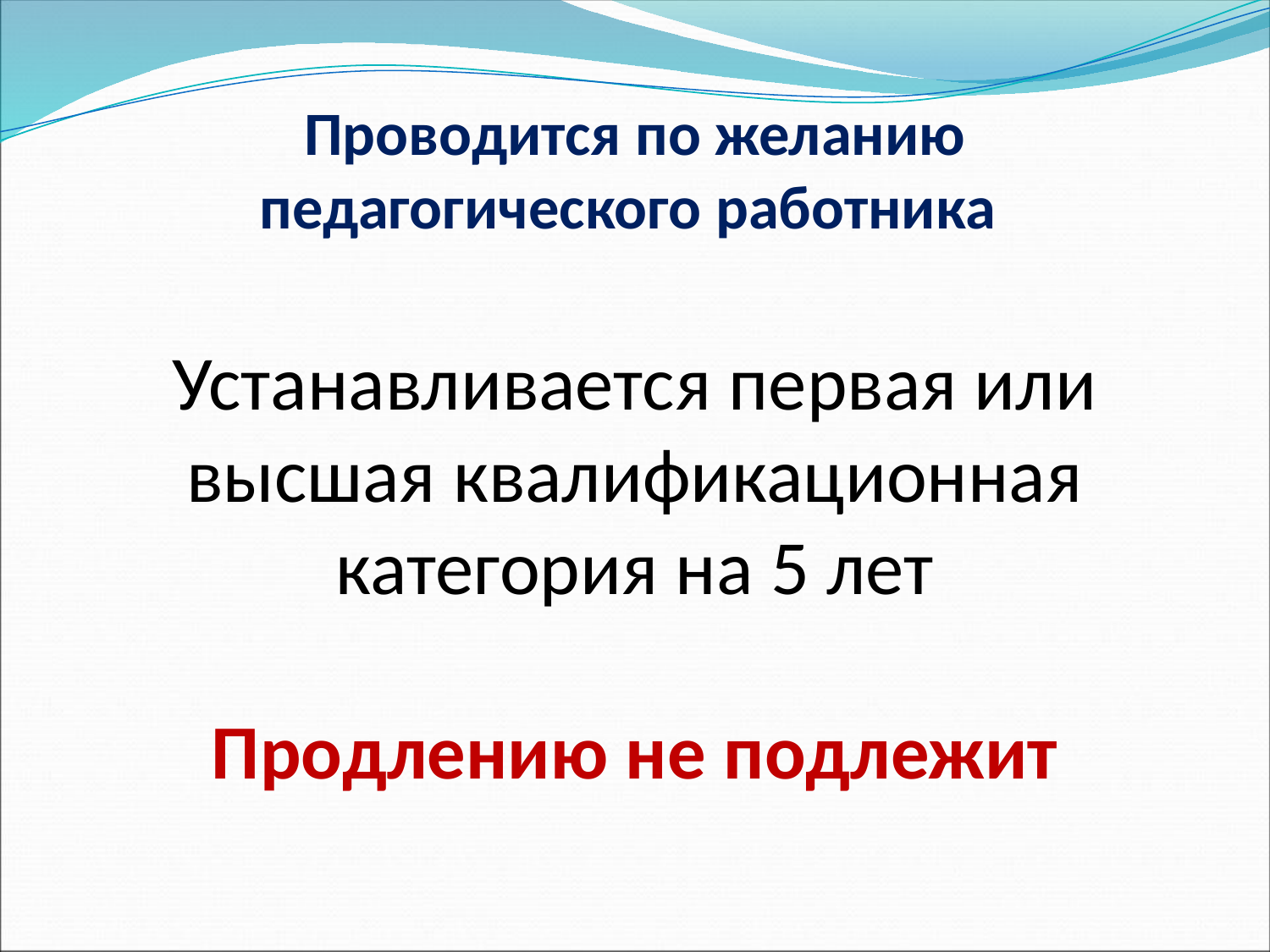

# Проводится по желанию педагогического работника Устанавливается первая или высшая квалификационная категория на 5 лет Продлению не подлежит